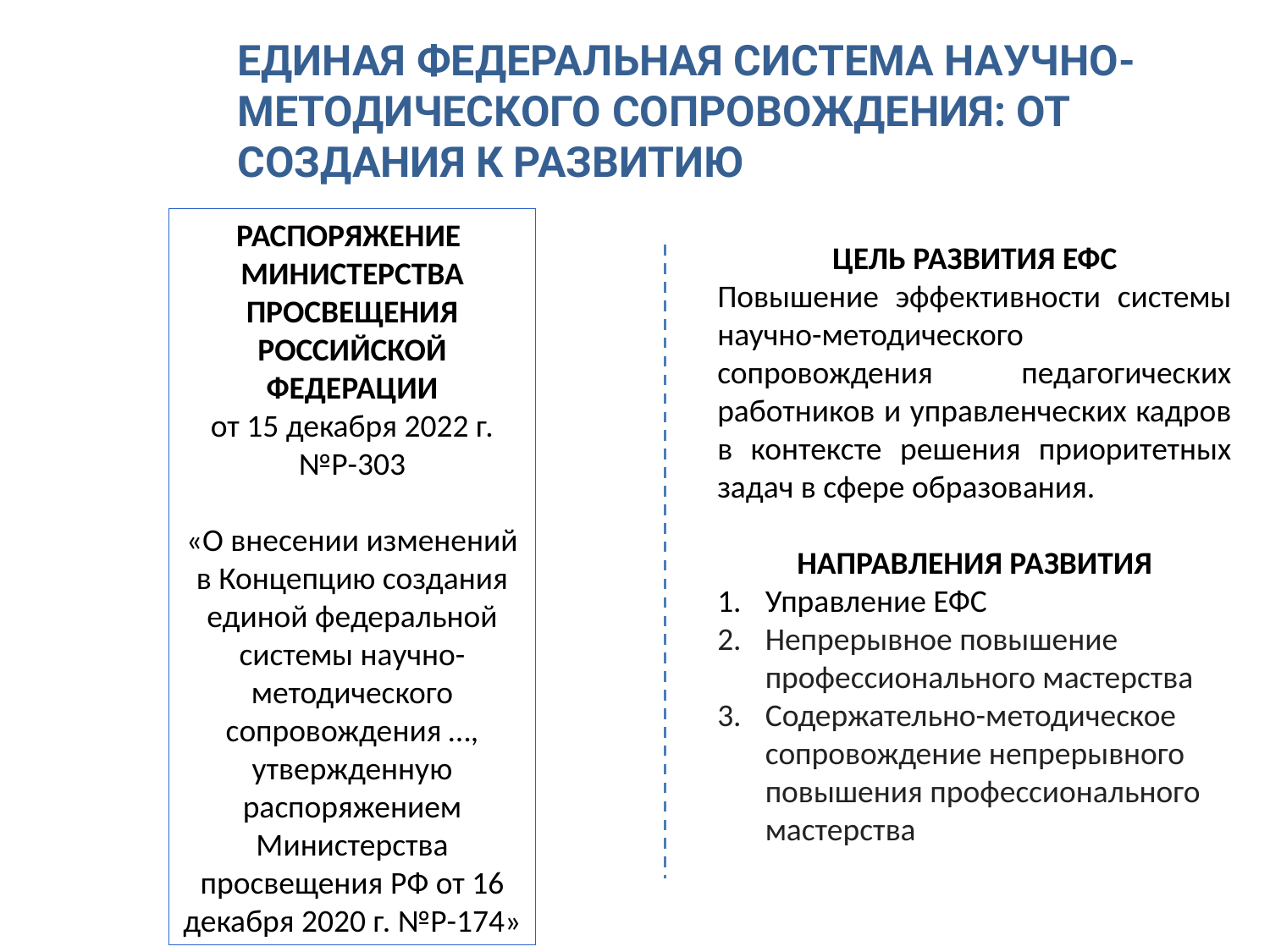

ЕДИНАЯ ФЕДЕРАЛЬНАЯ СИСТЕМА НАУЧНО-МЕТОДИЧЕСКОГО СОПРОВОЖДЕНИЯ: ОТ СОЗДАНИЯ К РАЗВИТИЮ
РАСПОРЯЖЕНИЕ
МИНИСТЕРСТВА ПРОСВЕЩЕНИЯ РОССИЙСКОЙ ФЕДЕРАЦИИ
от 15 декабря 2022 г. №Р-303

«О внесении изменений в Концепцию создания единой федеральной системы научно-методического сопровождения …, утвержденную распоряжением Министерства просвещения РФ от 16 декабря 2020 г. №Р-174»
ЦЕЛЬ РАЗВИТИЯ ЕФС
Повышение эффективности системы научно-методического сопровождения педагогических работников и управленческих кадров в контексте решения приоритетных задач в сфере образования.

НАПРАВЛЕНИЯ РАЗВИТИЯ
Управление ЕФС
Непрерывное повышение профессионального мастерства
Содержательно-методическое  сопровождение непрерывного повышения профессионального мастерства